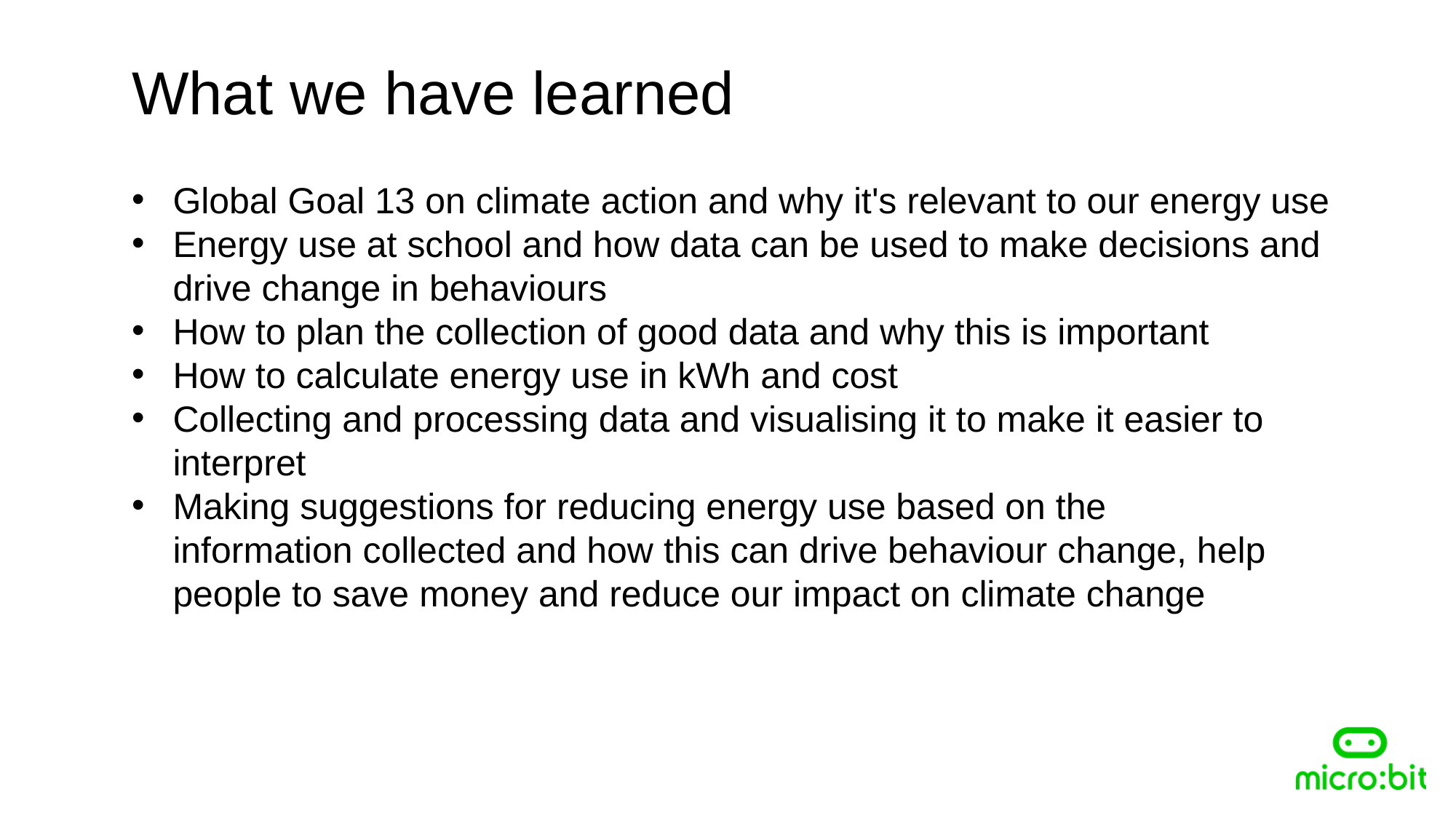

What we have learned

Global Goal 13 on climate action and why it's relevant to our energy use
Energy use at school and how data can be used to make decisions and drive change in behaviours
How to plan the collection of good data and why this is important
How to calculate energy use in kWh and cost
Collecting and processing data and visualising it to make it easier to interpret
Making suggestions for reducing energy use based on the information collected and how this can drive behaviour change, help people to save money and reduce our impact on climate change